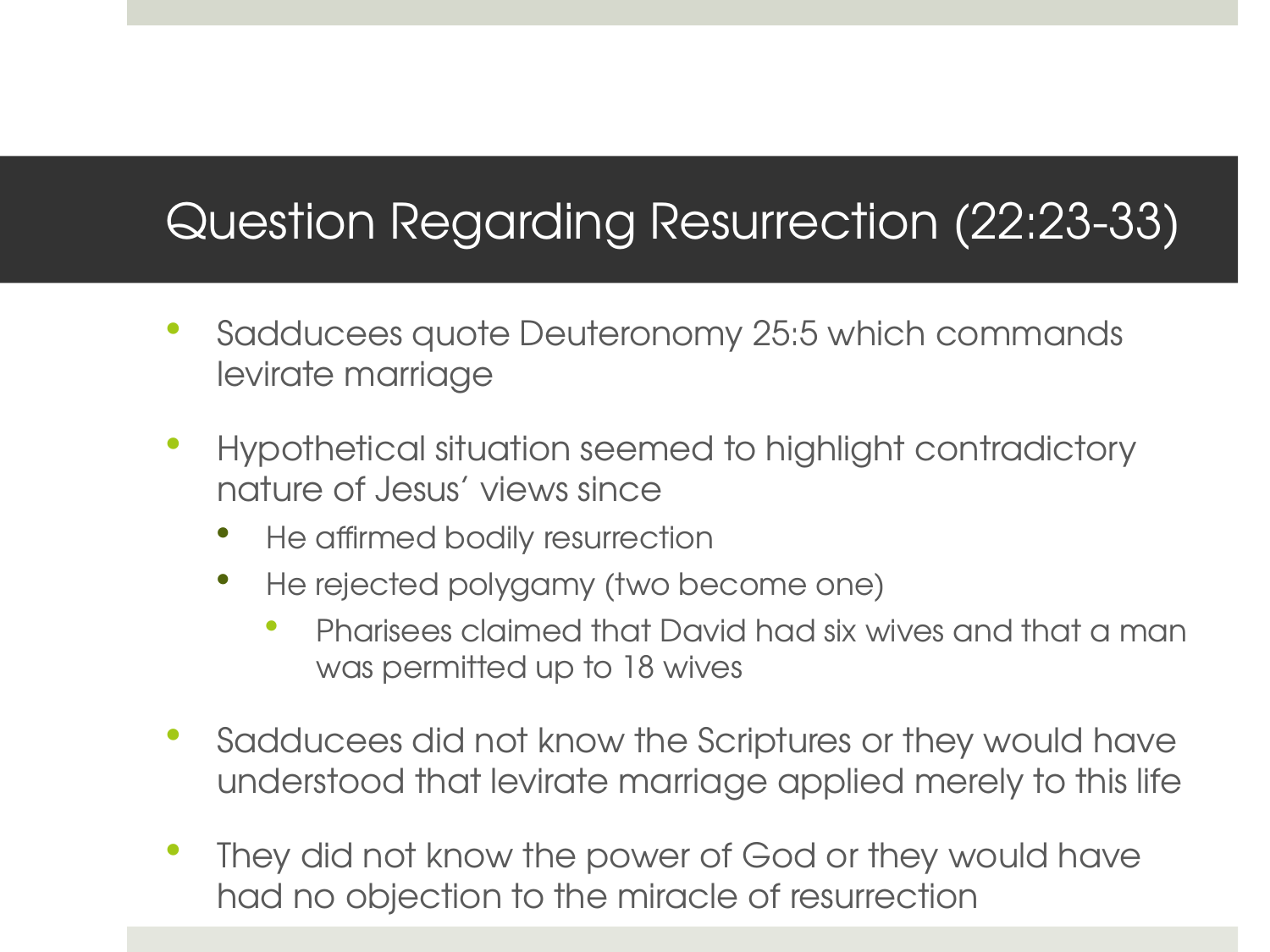

# Question Regarding Resurrection (22:23-33)
Sadducees quote Deuteronomy 25:5 which commands levirate marriage
Hypothetical situation seemed to highlight contradictory nature of Jesus’ views since
He affirmed bodily resurrection
He rejected polygamy (two become one)
Pharisees claimed that David had six wives and that a man was permitted up to 18 wives
Sadducees did not know the Scriptures or they would have understood that levirate marriage applied merely to this life
They did not know the power of God or they would have had no objection to the miracle of resurrection